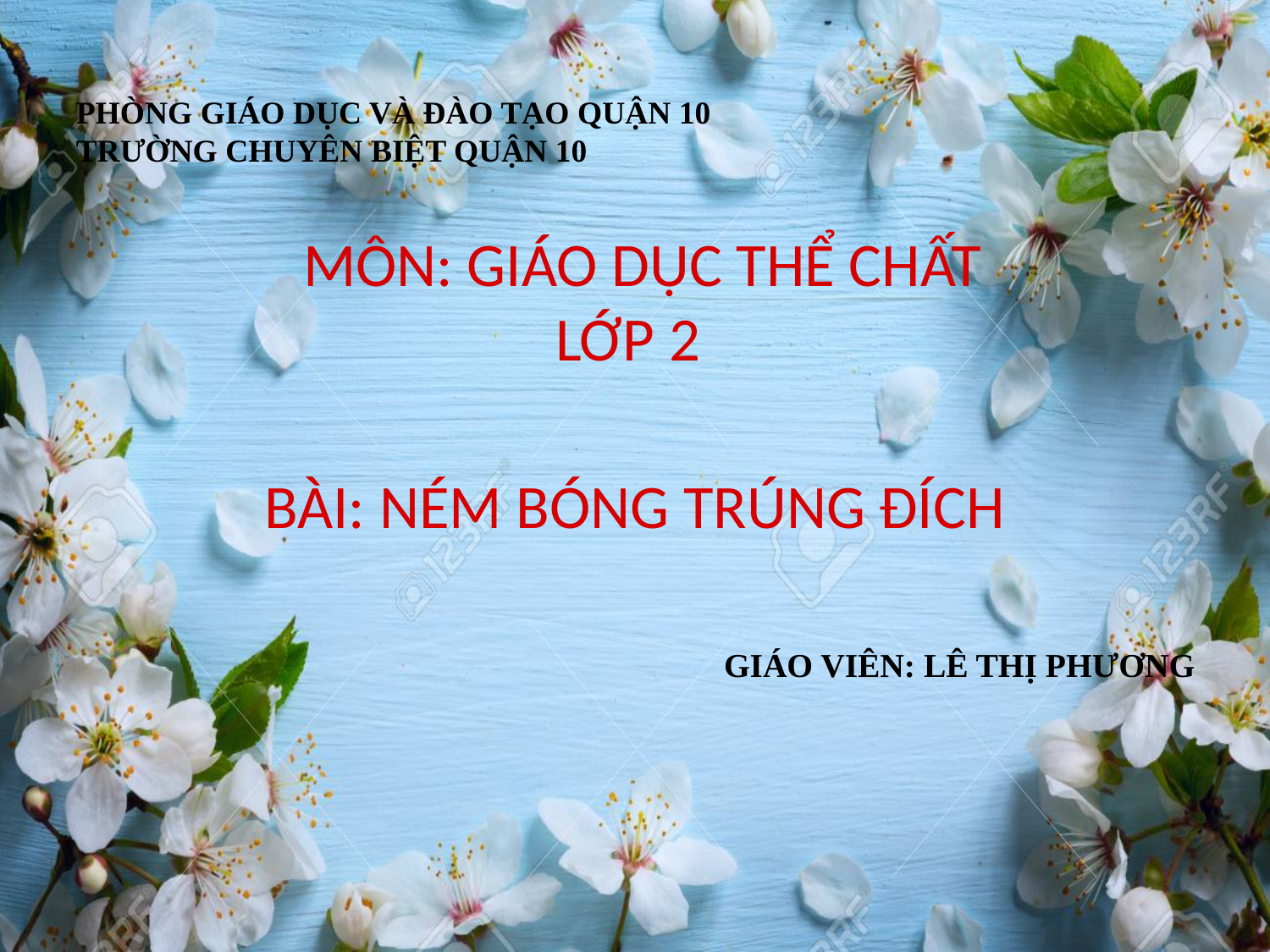

# MÔN: GIÁO DỤC THỂ CHẤT
LỚP 2

BÀI: NÉM BÓNG TRÚNG ĐÍCH

                                                                                GIÁO VIÊN: LÊ THỊ PHƯƠNG

PHÒNG GIÁO DỤC VÀ ĐÀO TẠO QUẬN 10
TRƯỜNG CHUYÊN BIỆT QUẬN 10